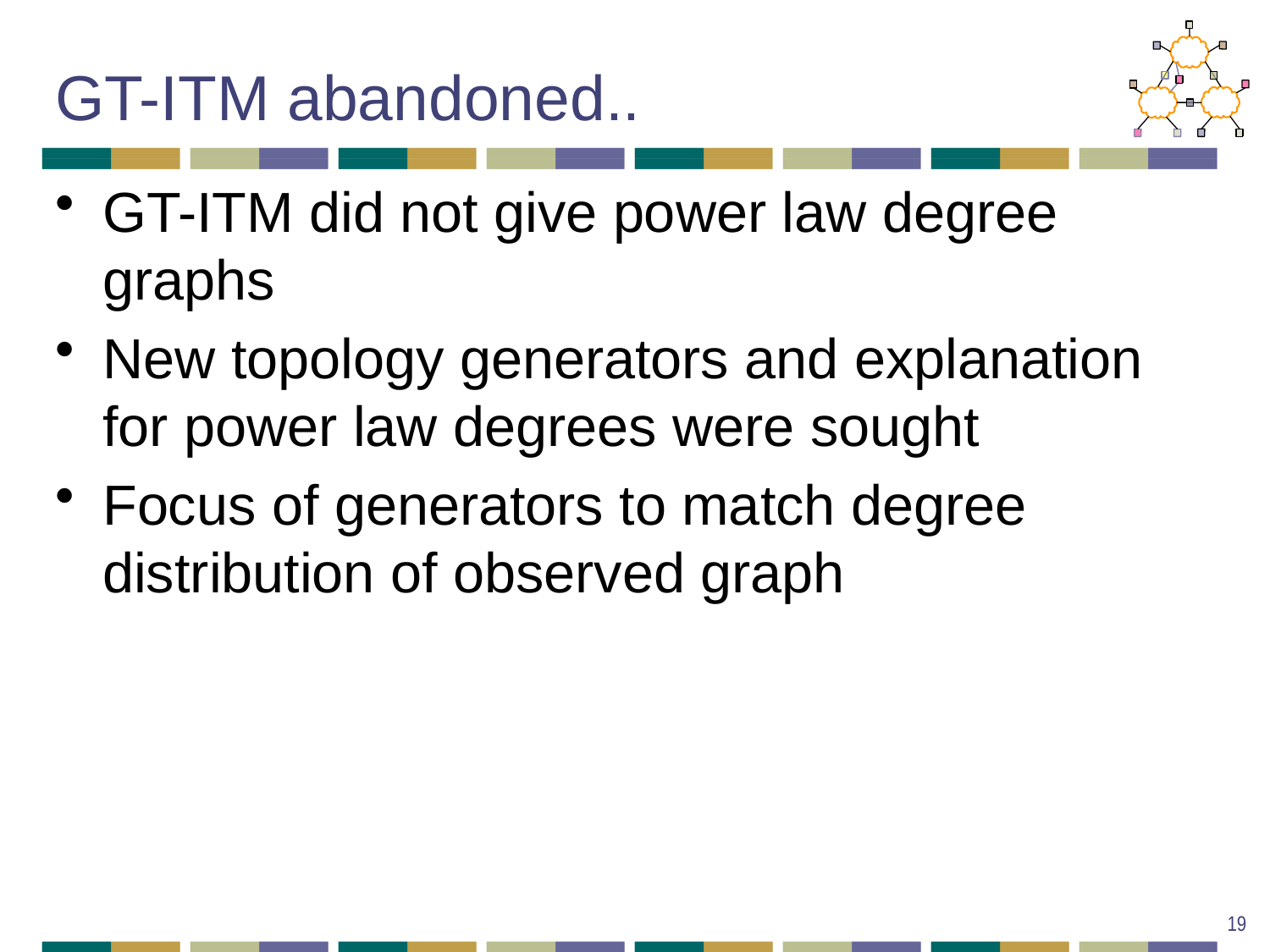

# GT-ITM abandoned..
GT-ITM did not give power law degree graphs
New topology generators and explanation for power law degrees were sought
Focus of generators to match degree distribution of observed graph

19